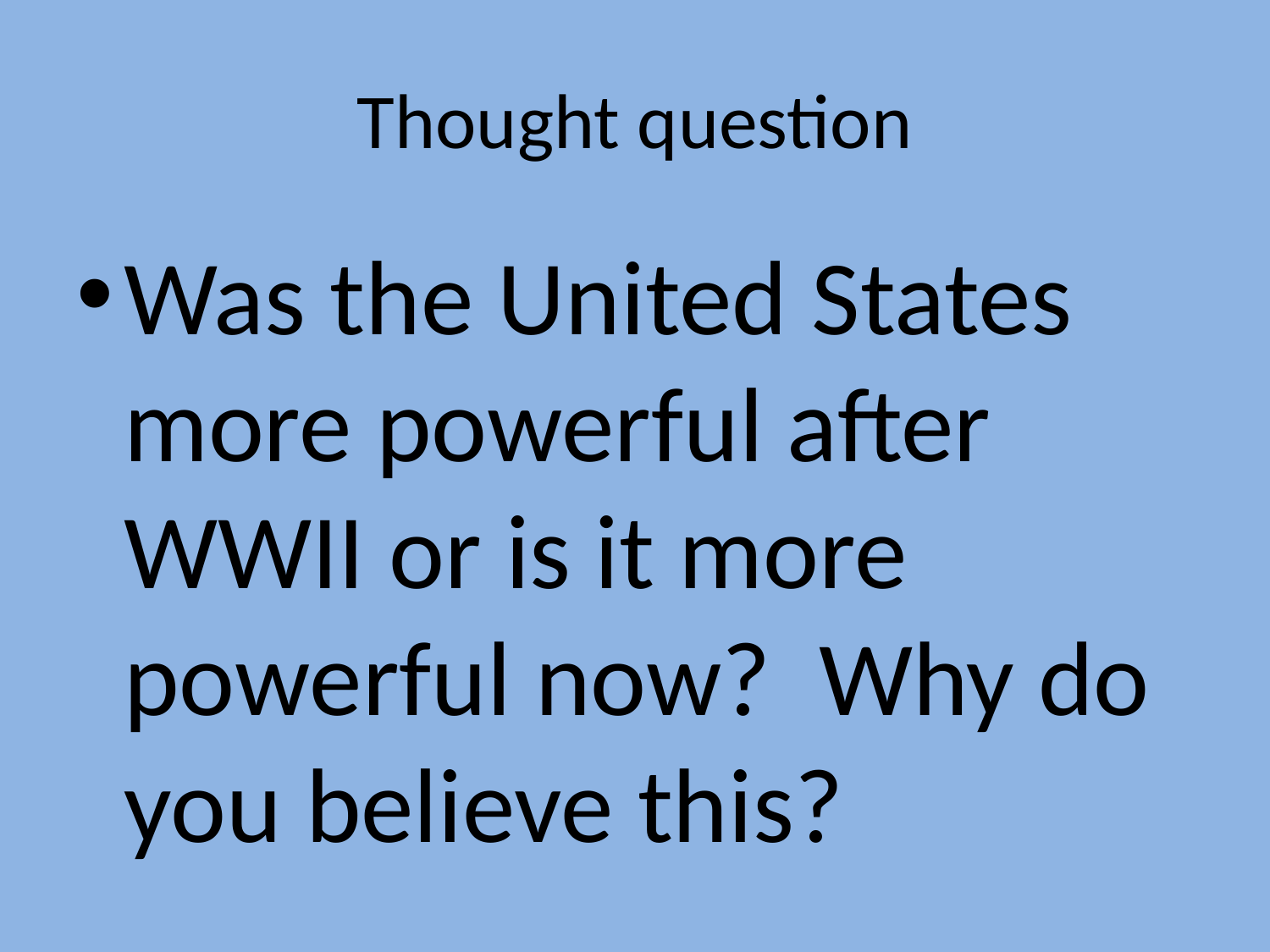

# Thought question
Was the United States more powerful after WWII or is it more powerful now?  Why do you believe this?